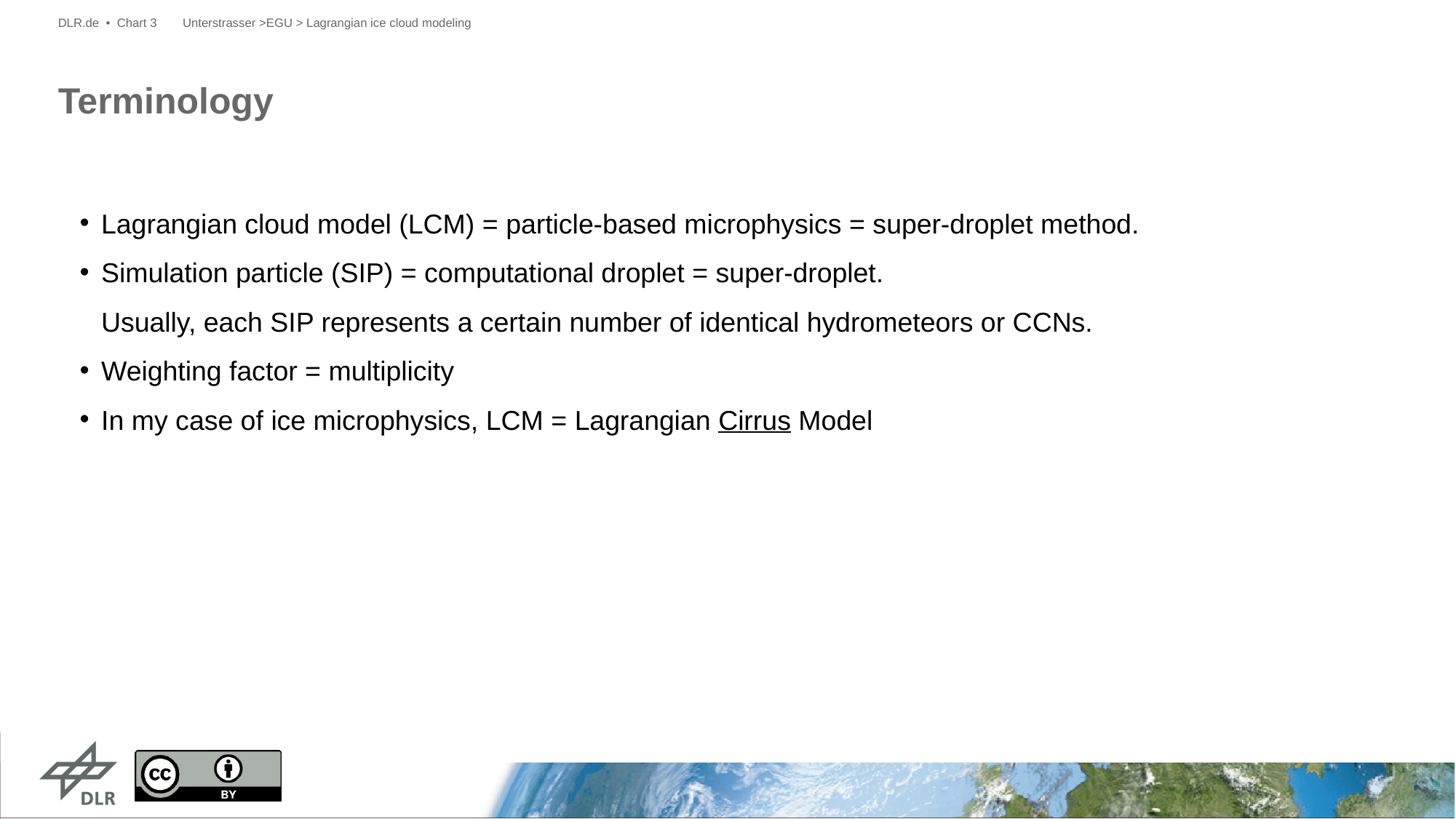

DLR.de  •  Chart 3
Unterstrasser >EGU > Lagrangian ice cloud modeling
# Terminology
Lagrangian cloud model (LCM) = particle-based microphysics = super-droplet method.
Simulation particle (SIP) = computational droplet = super-droplet.
Usually, each SIP represents a certain number of identical hydrometeors or CCNs.
Weighting factor = multiplicity
In my case of ice microphysics, LCM = Lagrangian Cirrus Model